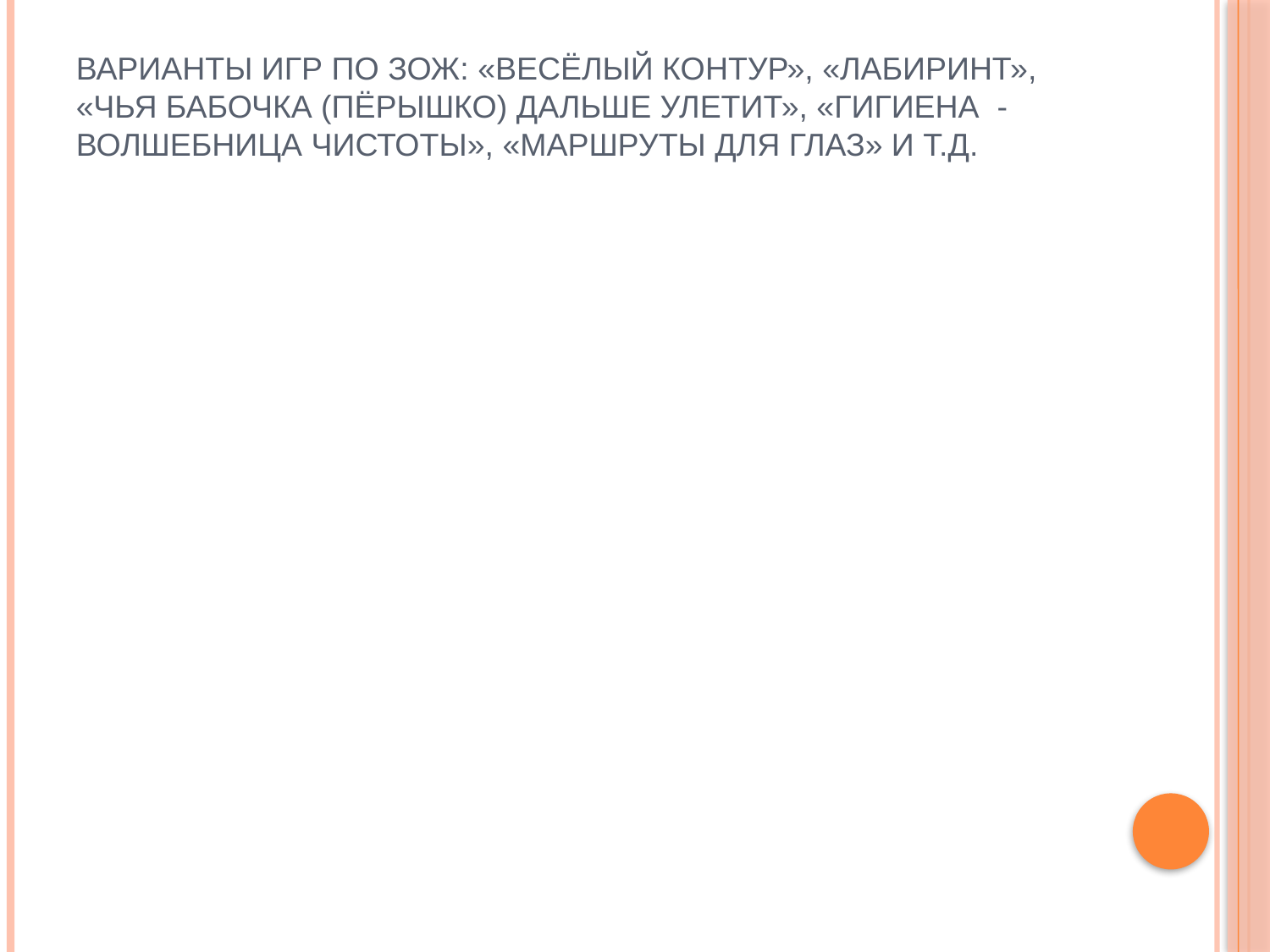

# Варианты игр по ЗОЖ: «Весёлый контур», «Лабиринт», «Чья бабочка (пёрышко) дальше улетит», «Гигиена  - волшебница чистоты», «Маршруты для глаз» и т.д.